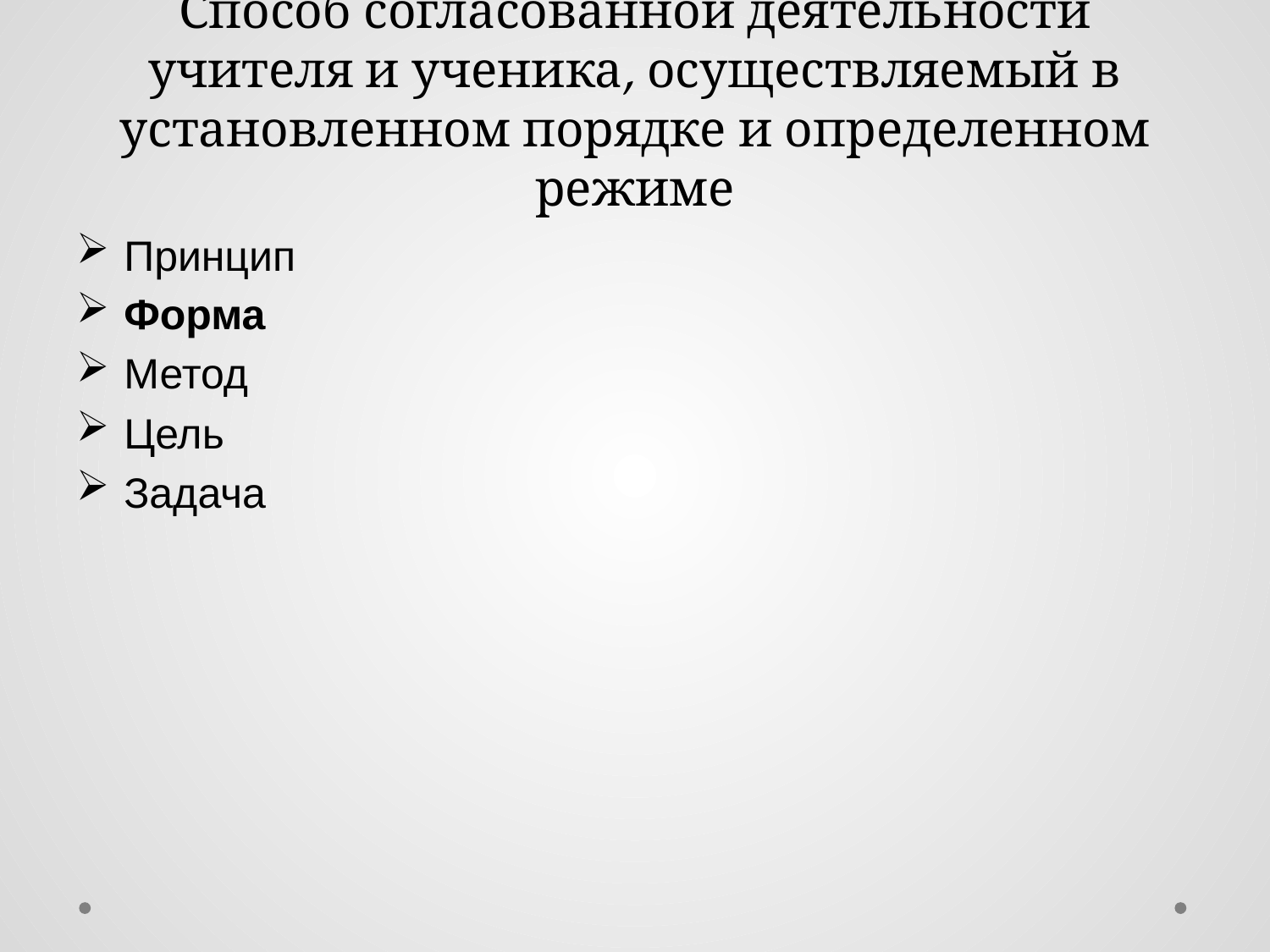

# Способ согласованной деятельности учителя и ученика, осуществляемый в установленном порядке и определенном режиме
Принцип
Форма
Метод
Цель
Задача